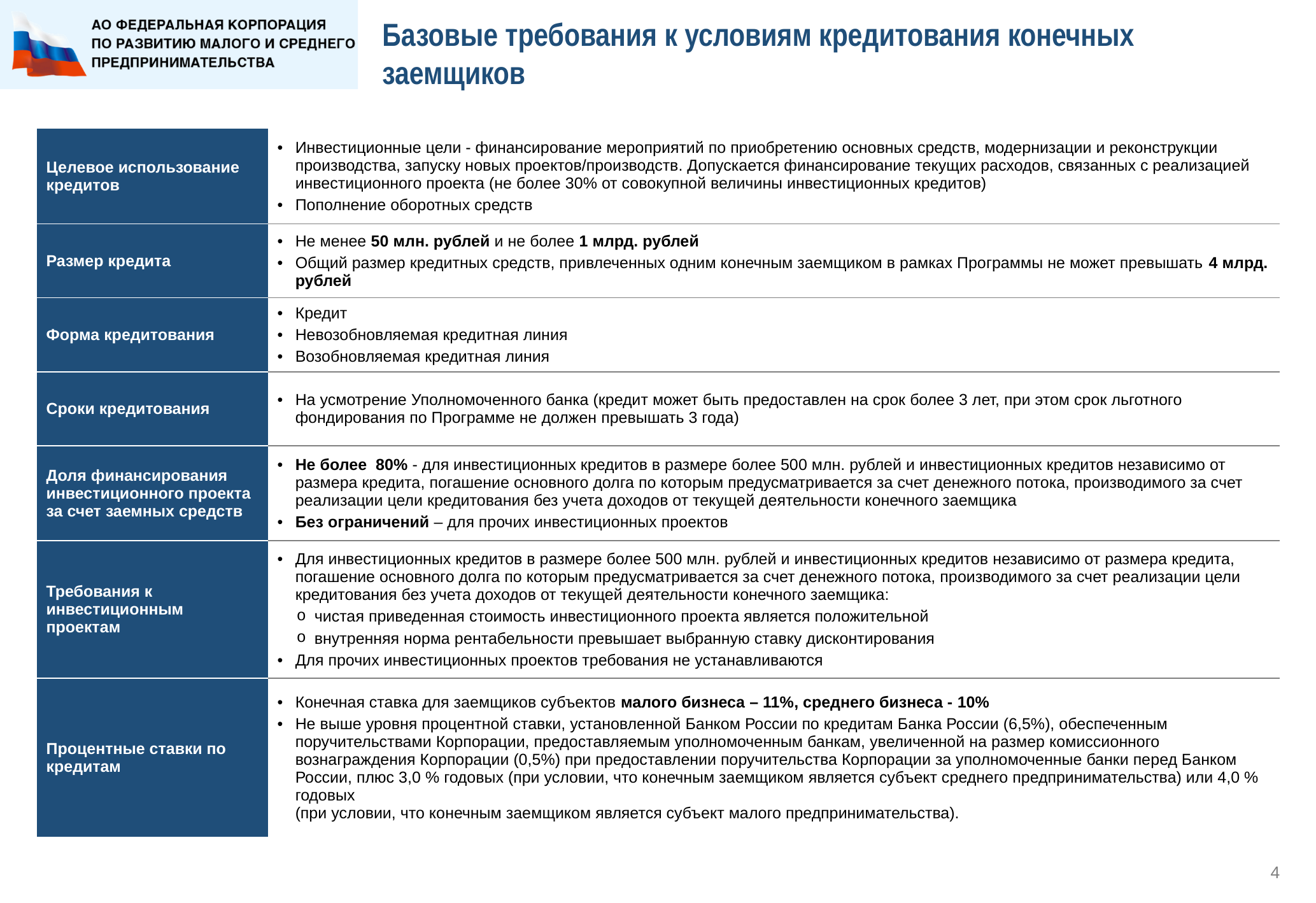

# Базовые требования к условиям кредитования конечных заемщиков
| Целевое использование кредитов | Инвестиционные цели - финансирование мероприятий по приобретению основных средств, модернизации и реконструкции производства, запуску новых проектов/производств. Допускается финансирование текущих расходов, связанных с реализацией инвестиционного проекта (не более 30% от совокупной величины инвестиционных кредитов) Пополнение оборотных средств |
| --- | --- |
| Размер кредита | Не менее 50 млн. рублей и не более 1 млрд. рублей Общий размер кредитных средств, привлеченных одним конечным заемщиком в рамках Программы не может превышать 4 млрд. рублей |
| Форма кредитования | Кредит Невозобновляемая кредитная линия Возобновляемая кредитная линия |
| Сроки кредитования | На усмотрение Уполномоченного банка (кредит может быть предоставлен на срок более 3 лет, при этом срок льготного фондирования по Программе не должен превышать 3 года) |
| Доля финансирования инвестиционного проекта за счет заемных средств | Не более 80% - для инвестиционных кредитов в размере более 500 млн. рублей и инвестиционных кредитов независимо от размера кредита, погашение основного долга по которым предусматривается за счет денежного потока, производимого за счет реализации цели кредитования без учета доходов от текущей деятельности конечного заемщика Без ограничений – для прочих инвестиционных проектов |
| Требования к инвестиционным проектам | Для инвестиционных кредитов в размере более 500 млн. рублей и инвестиционных кредитов независимо от размера кредита, погашение основного долга по которым предусматривается за счет денежного потока, производимого за счет реализации цели кредитования без учета доходов от текущей деятельности конечного заемщика: чистая приведенная стоимость инвестиционного проекта является положительной внутренняя норма рентабельности превышает выбранную ставку дисконтирования Для прочих инвестиционных проектов требования не устанавливаются |
| Процентные ставки по кредитам | Конечная ставка для заемщиков субъектов малого бизнеса – 11%, среднего бизнеса - 10% Не выше уровня процентной ставки, установленной Банком России по кредитам Банка России (6,5%), обеспеченным поручительствами Корпорации, предоставляемым уполномоченным банкам, увеличенной на размер комиссионного вознаграждения Корпорации (0,5%) при предоставлении поручительства Корпорации за уполномоченные банки перед Банком России, плюс 3,0 % годовых (при условии, что конечным заемщиком является субъект среднего предпринимательства) или 4,0 % годовых (при условии, что конечным заемщиком является субъект малого предпринимательства). |